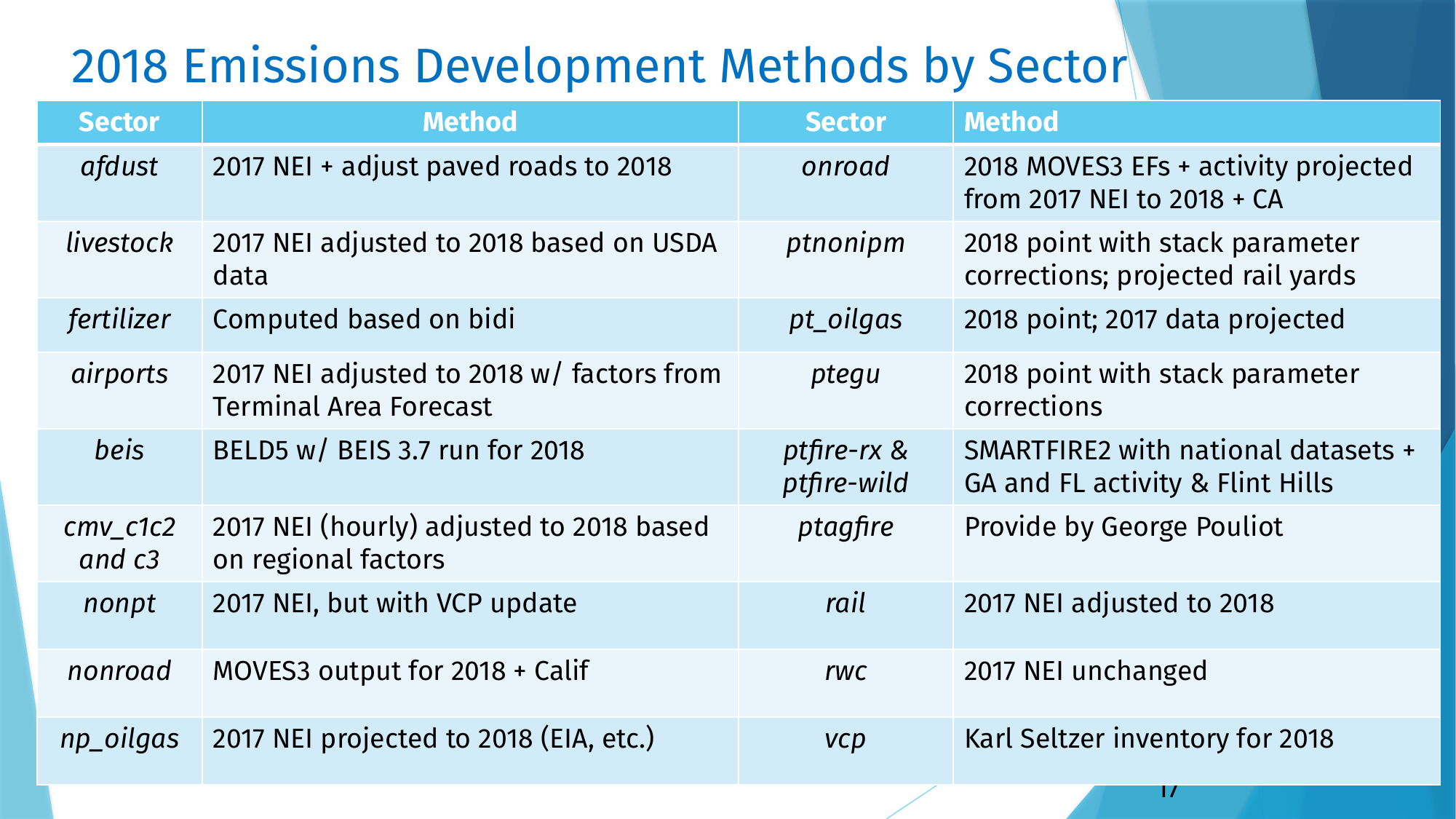

# 2018 Emissions Development Methods by Sector
| Sector | Method | Sector | Method |
| --- | --- | --- | --- |
| afdust | 2017 NEI + adjust paved roads to 2018 | onroad | 2018 MOVES3 EFs + activity projected from 2017 NEI to 2018 + CA |
| livestock | 2017 NEI adjusted to 2018 based on USDA data | ptnonipm | 2018 point with stack parameter corrections; projected rail yards |
| fertilizer | Computed based on bidi | pt\_oilgas | 2018 point; 2017 data projected |
| airports | 2017 NEI adjusted to 2018 w/ factors from Terminal Area Forecast | ptegu | 2018 point with stack parameter corrections |
| beis | BELD5 w/ BEIS 3.7 run for 2018 | ptfire-rx & ptfire-wild | SMARTFIRE2 with national datasets + GA and FL activity & Flint Hills |
| cmv\_c1c2 and c3 | 2017 NEI (hourly) adjusted to 2018 based on regional factors | ptagfire | Provide by George Pouliot |
| nonpt | 2017 NEI, but with VCP update | rail | 2017 NEI adjusted to 2018 |
| nonroad | MOVES3 output for 2018 + Calif | rwc | 2017 NEI unchanged |
| np\_oilgas | 2017 NEI projected to 2018 (EIA, etc.) | vcp | Karl Seltzer inventory for 2018 |
17